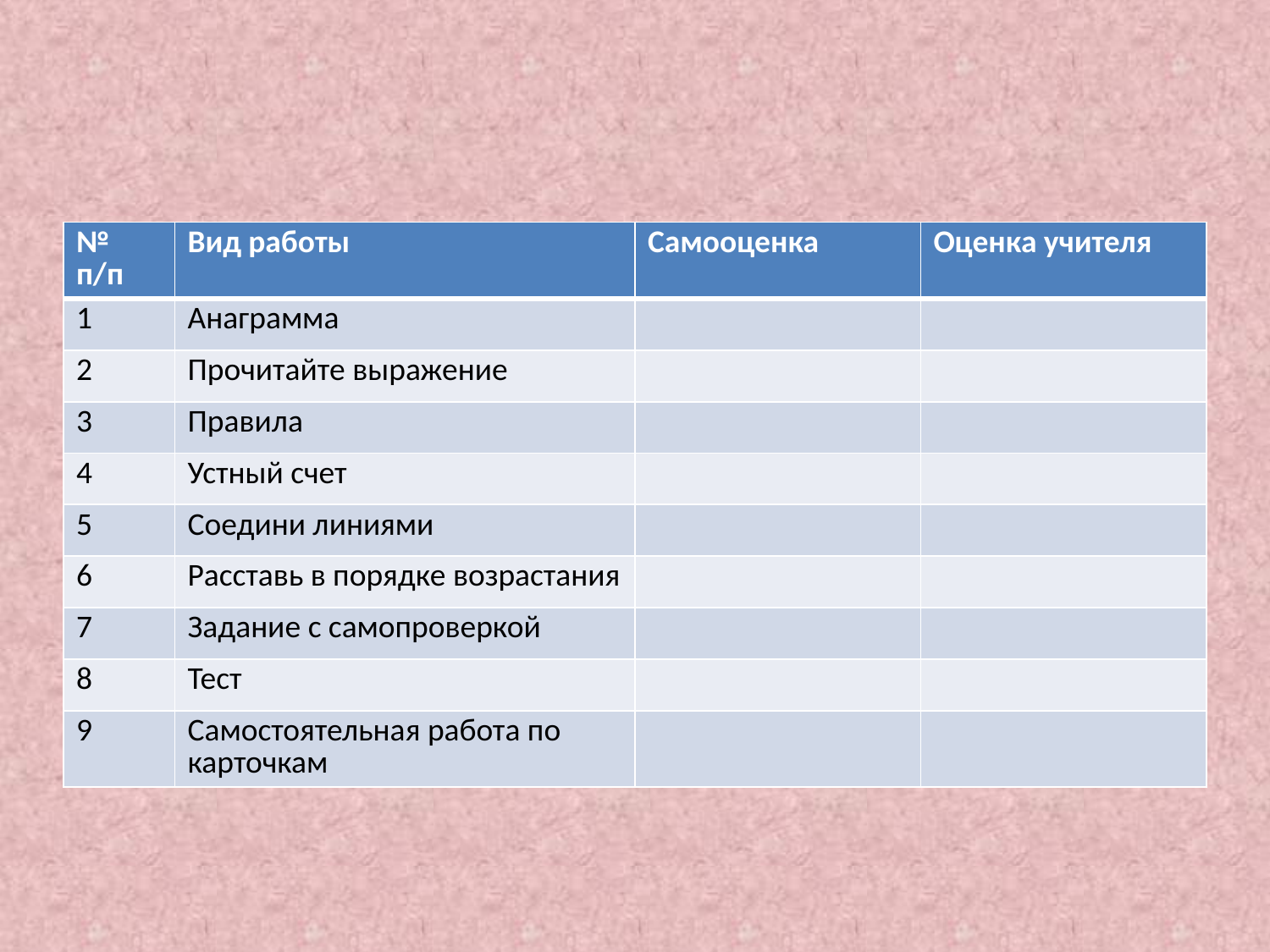

#
| № п/п | Вид работы | Самооценка | Оценка учителя |
| --- | --- | --- | --- |
| 1 | Анаграмма |  |  |
| 2 | Прочитайте выражение |  |  |
| 3 | Правила |  |  |
| 4 | Устный счет |  |  |
| 5 | Соедини линиями |  |  |
| 6 | Расставь в порядке возрастания |  |  |
| 7 | Задание с самопроверкой |  |  |
| 8 | Тест |  |  |
| 9 | Самостоятельная работа по карточкам |  |  |